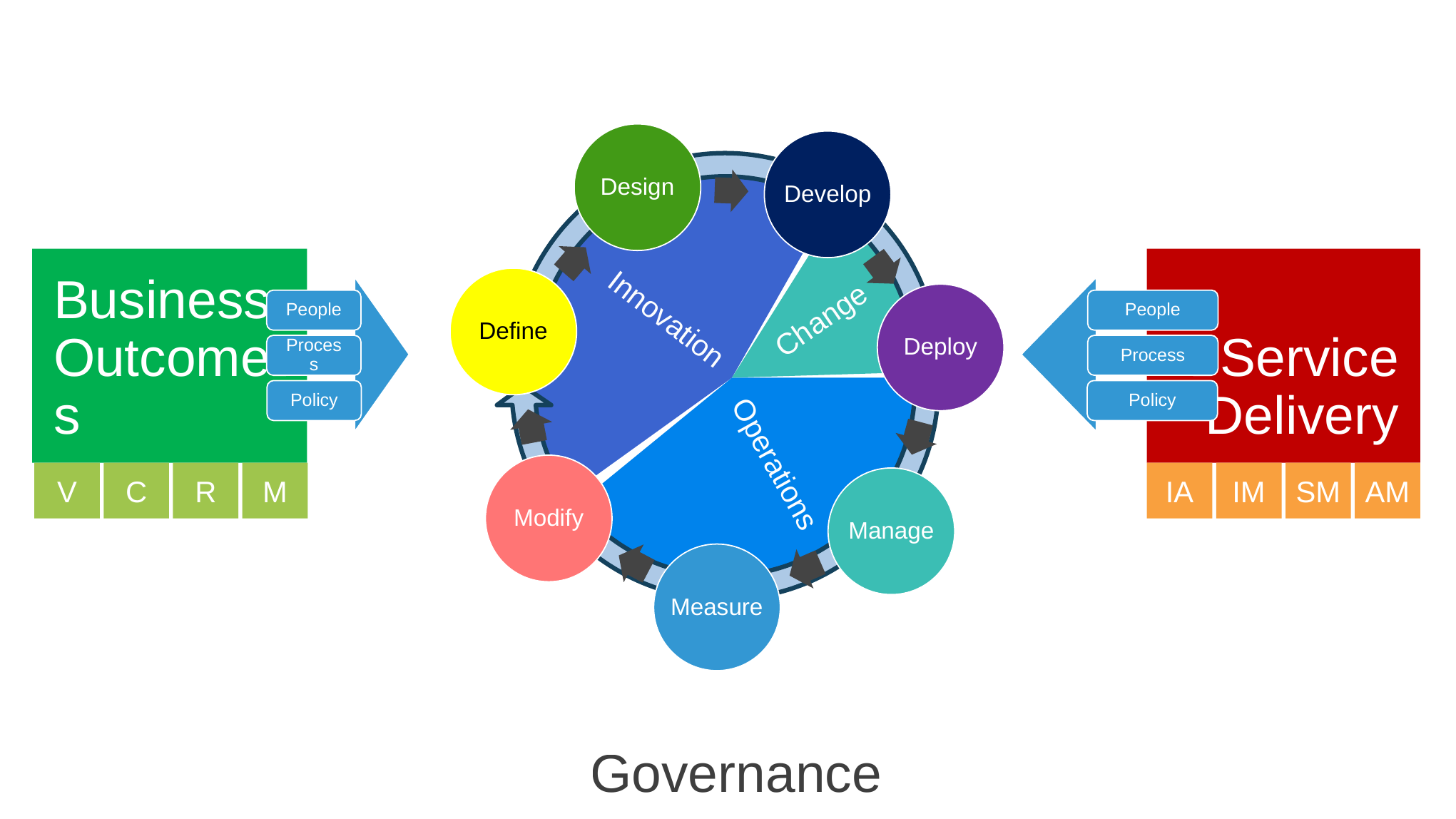

Design
Develop

Define
Deploy

Modify
Manage

Measure

Business Outcomes
Service
Delivery

People

Process

Policy

People

Process

Policy

Innovation
Change
Operations
V
C
R
M
IA
IM
SM
AM
Governance